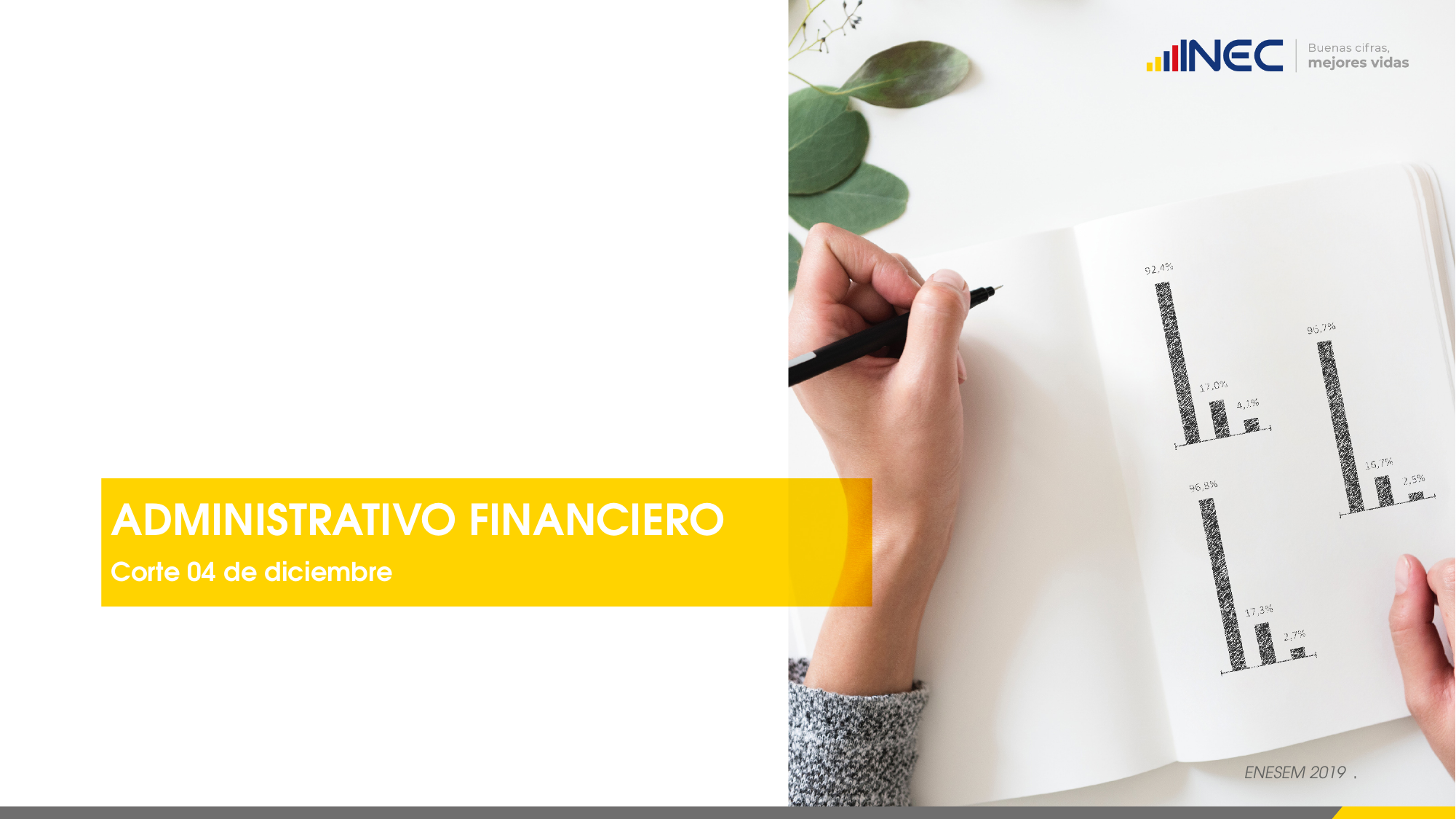

# ADMINISTRATIVO FINANCIERO Corte 04 de diciembre

ENESEM 2019